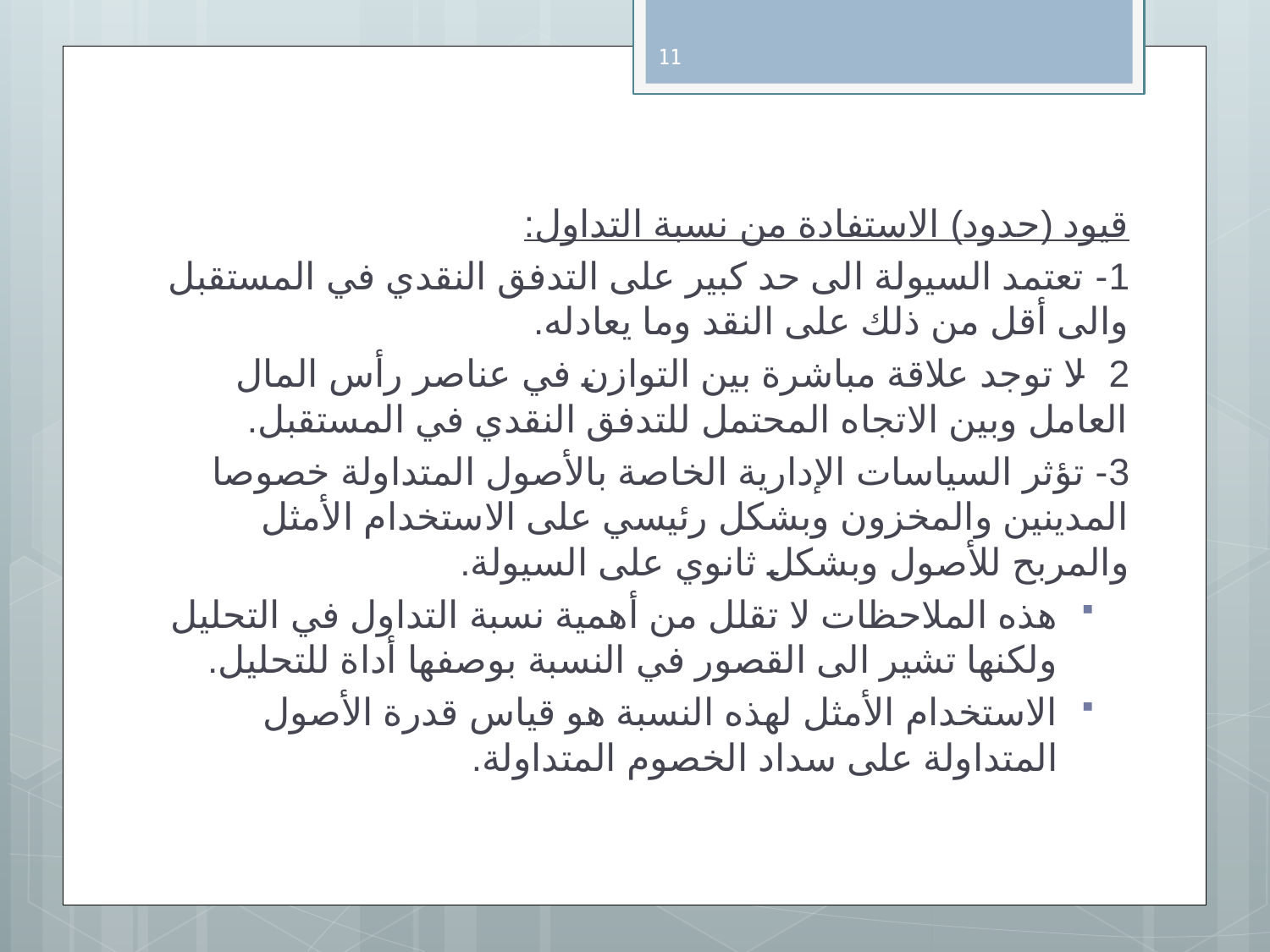

11
قيود (حدود) الاستفادة من نسبة التداول:
1- تعتمد السيولة الى حد كبير على التدفق النقدي في المستقبل والى أقل من ذلك على النقد وما يعادله.
2- لا توجد علاقة مباشرة بين التوازن في عناصر رأس المال العامل وبين الاتجاه المحتمل للتدفق النقدي في المستقبل.
3- تؤثر السياسات الإدارية الخاصة بالأصول المتداولة خصوصا المدينين والمخزون وبشكل رئيسي على الاستخدام الأمثل والمربح للأصول وبشكل ثانوي على السيولة.
هذه الملاحظات لا تقلل من أهمية نسبة التداول في التحليل ولكنها تشير الى القصور في النسبة بوصفها أداة للتحليل.
الاستخدام الأمثل لهذه النسبة هو قياس قدرة الأصول المتداولة على سداد الخصوم المتداولة.